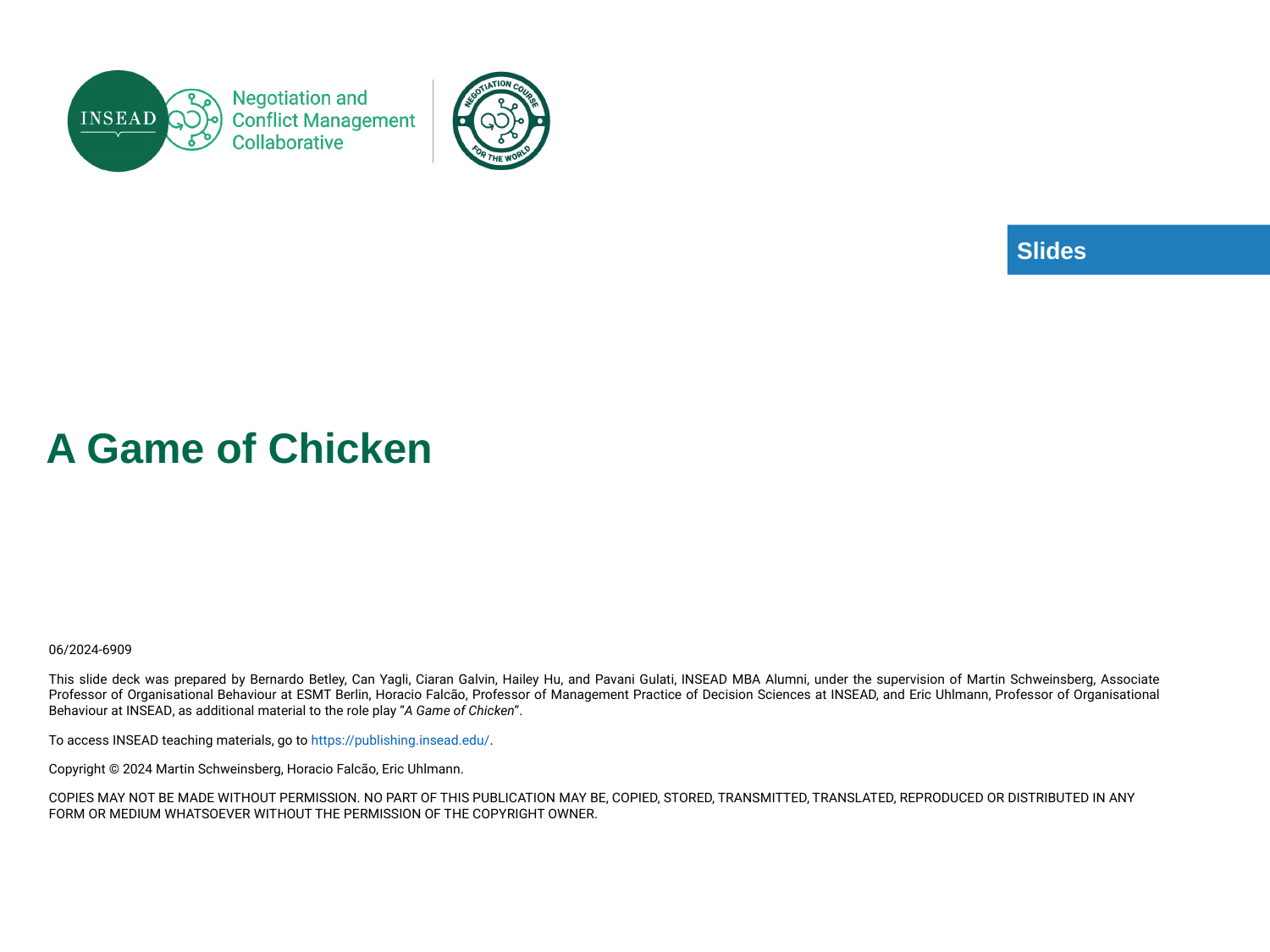

# A Game of Chicken

06/2024-6909
This slide deck was prepared by Bernardo Betley, Can Yagli, Ciaran Galvin, Hailey Hu, and Pavani Gulati, INSEAD MBA Alumni, under the supervision of Martin Schweinsberg, Associate Professor of Organisational Behaviour at ESMT Berlin, Horacio Falcão, Professor of Management Practice of Decision Sciences at INSEAD, and Eric Uhlmann, Professor of Organisational Behaviour at INSEAD, as additional material to the role play “A Game of Chicken”.
To access INSEAD teaching materials, go to https://publishing.insead.edu/.
Copyright © 2024 Martin Schweinsberg, Horacio Falcão, Eric Uhlmann.
COPIES MAY NOT BE MADE WITHOUT PERMISSION. NO PART OF THIS PUBLICATION MAY BE, COPIED, STORED, TRANSMITTED, TRANSLATED, REPRODUCED OR DISTRIBUTED IN ANY FORM OR MEDIUM WHATSOEVER WITHOUT THE PERMISSION OF THE COPYRIGHT OWNER.